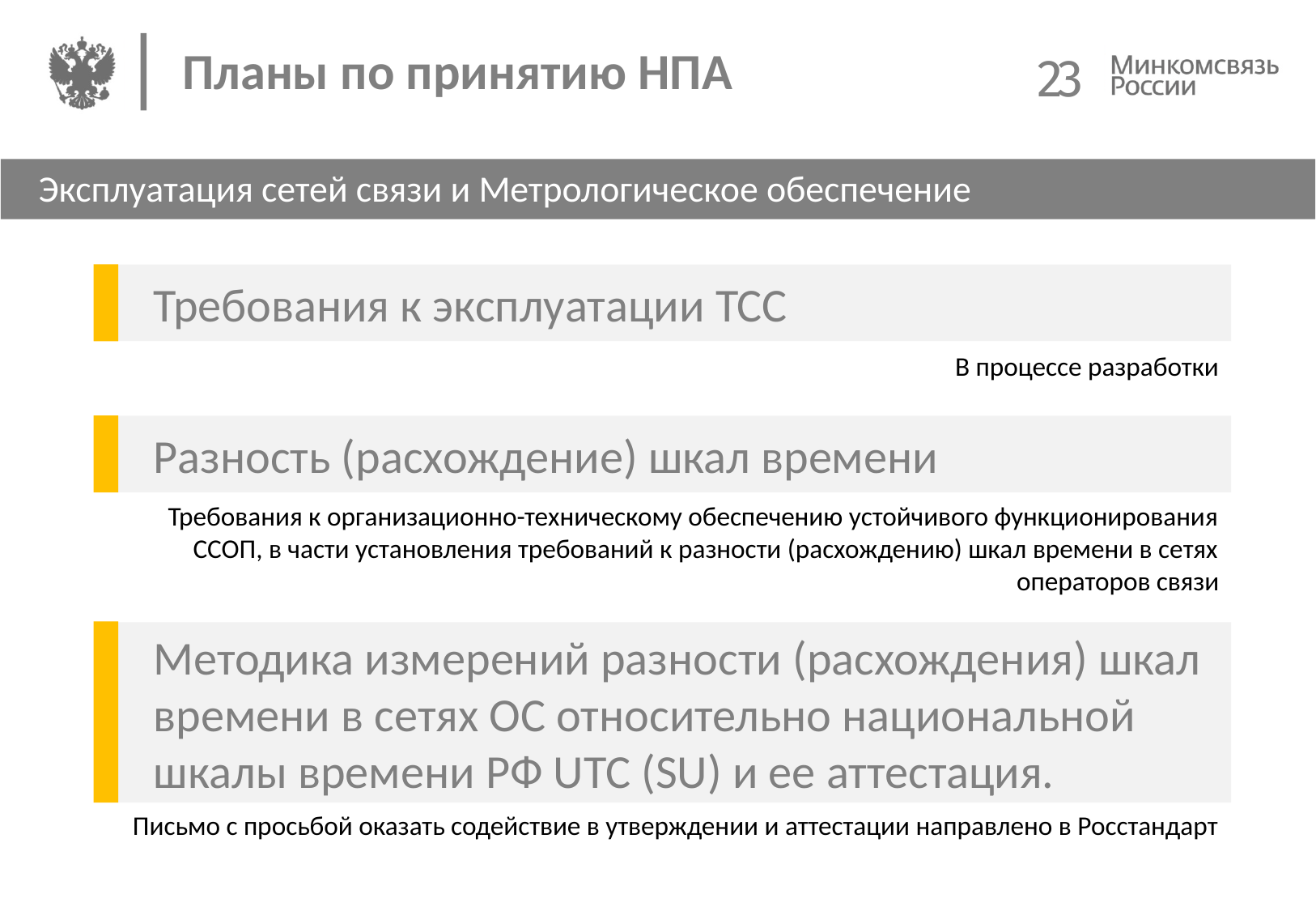

23
# Планы по принятию НПА
Эксплуатация сетей связи и Метрологическое обеспечение

Требования к эксплуатации ТСС
В процессе разработки

Разность (расхождение) шкал времени
Требования к организационно-техническому обеспечению устойчивого функционирования ССОП, в части установления требований к разности (расхождению) шкал времени в сетях операторов связи

Методика измерений разности (расхождения) шкал времени в сетях ОС относительно национальной шкалы времени РФ UTC (SU) и ее аттестация.
Письмо с просьбой оказать содействие в утверждении и аттестации направлено в Росстандарт